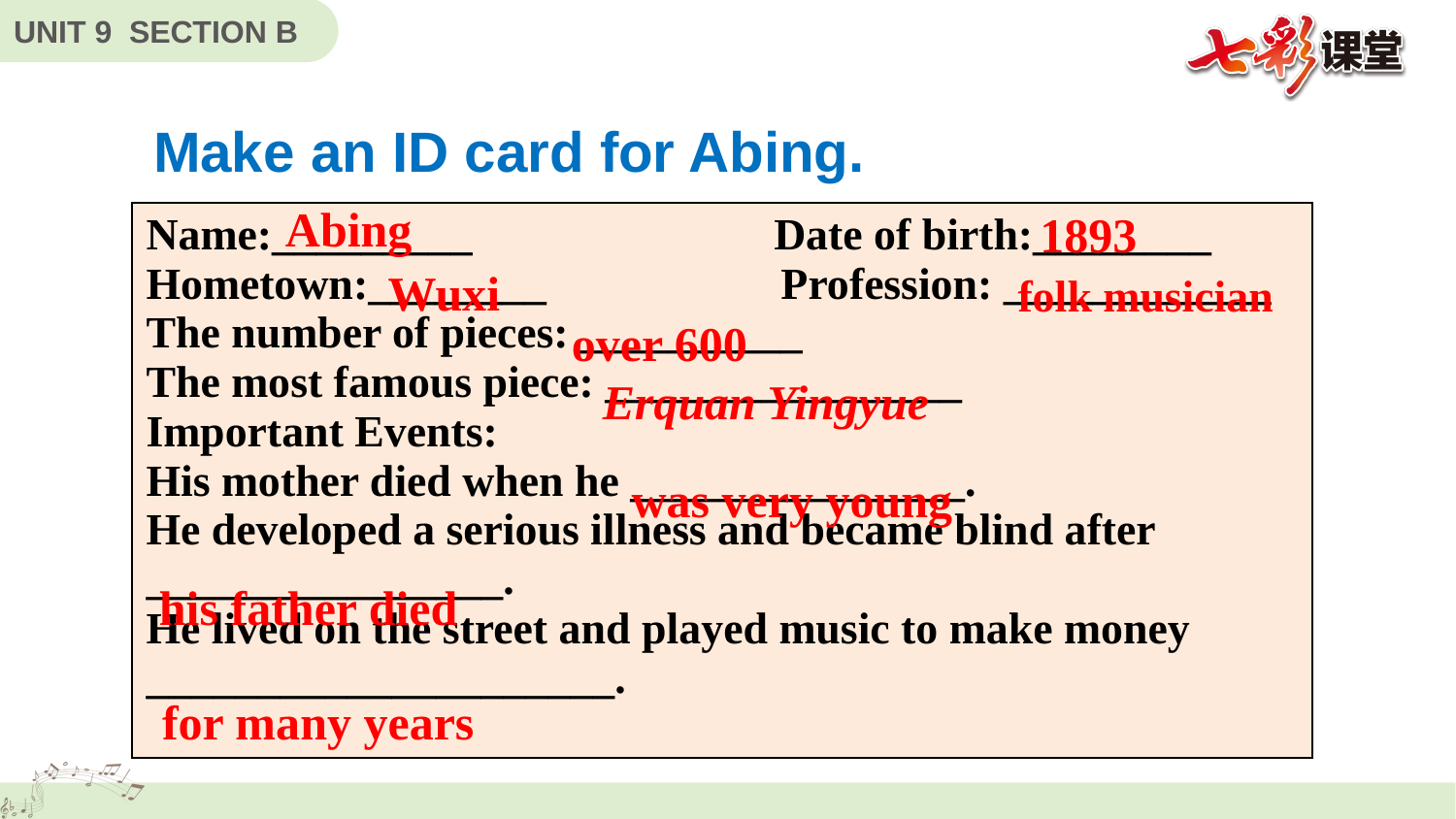

Make an ID card for Abing.
Abing
1893
| Name:\_\_\_\_\_\_\_\_\_ Date of birth:\_\_\_\_\_\_\_\_ Hometown:\_\_\_\_\_\_\_\_ Profession: \_\_\_\_\_\_\_\_\_\_\_\_ The number of pieces: \_\_\_\_\_\_\_\_\_\_ The most famous piece: \_\_\_\_\_\_\_\_\_\_\_\_\_\_\_\_ Important Events: His mother died when he \_\_\_\_\_\_\_\_\_\_\_\_\_\_\_. He developed a serious illness and became blind after \_\_\_\_\_\_\_\_\_\_\_\_\_\_\_\_. He lived on the street and played music to make money \_\_\_\_\_\_\_\_\_\_\_\_\_\_\_\_\_\_\_\_\_. |
| --- |
Wuxi
folk musician
over 600
Erquan Yingyue
was very young
his father died
for many years